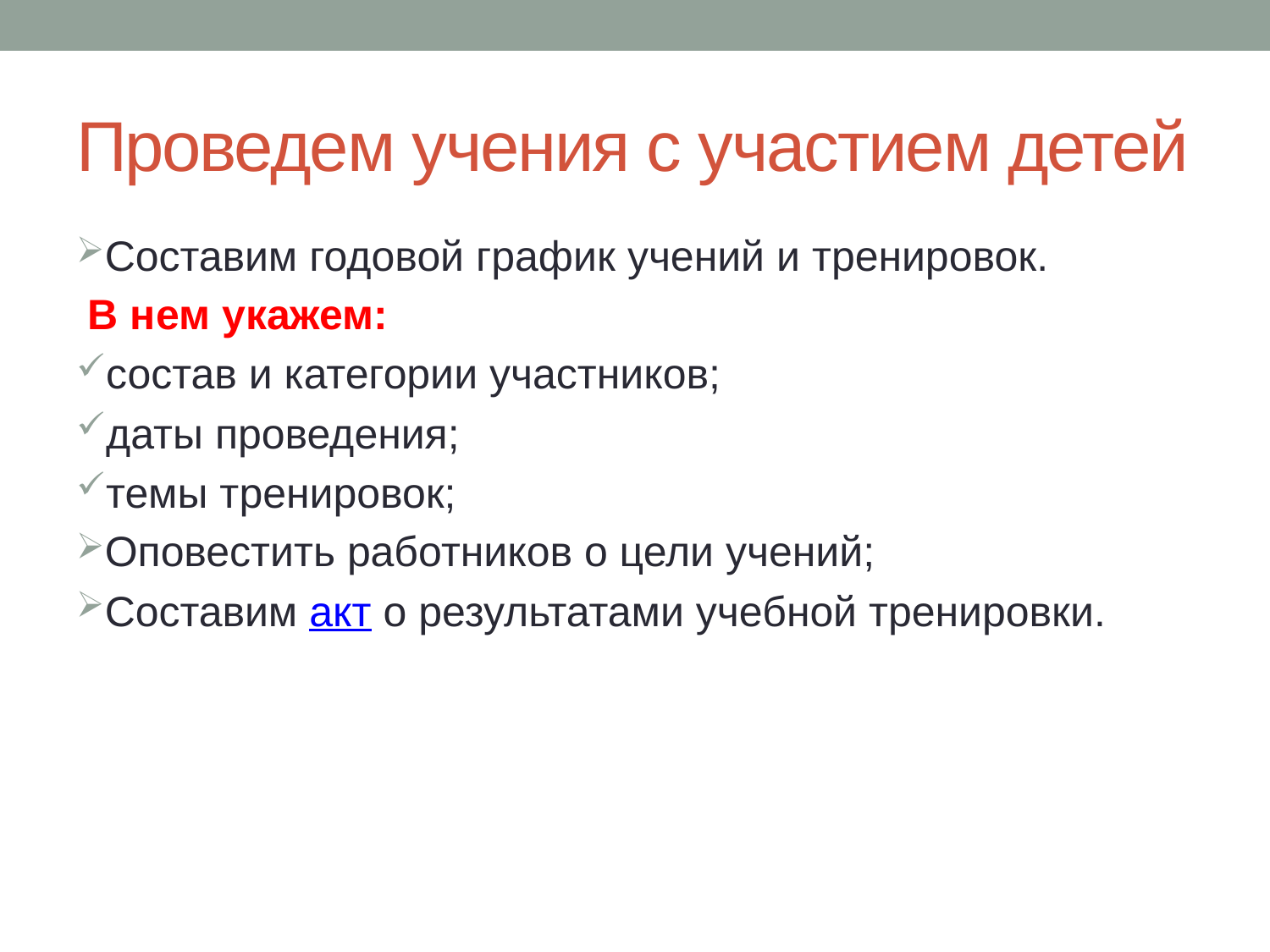

# Проведем учения с участием детей
Составим годовой график учений и тренировок.
 В нем укажем:
состав и категории участников;
даты проведения;
темы тренировок;
Оповестить работников о цели учений;
Составим акт о результатами учебной тренировки.